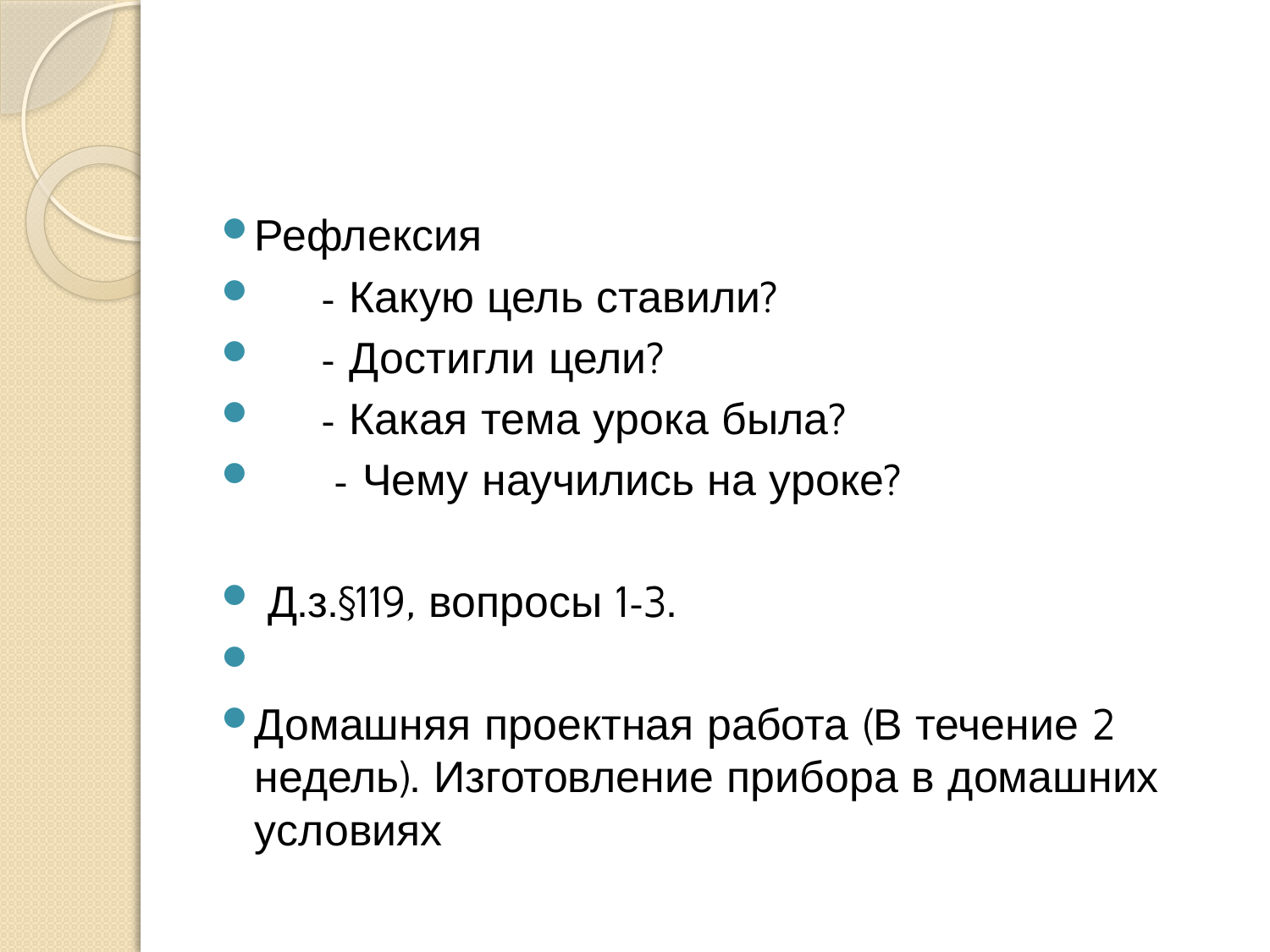

#
Рефлексия
     - Какую цель ставили?
     - Достигли цели?
     - Какая тема урока была?
      - Чему научились на уроке?

 Д.з.§119, вопросы 1-3.

Домашняя проектная работа (В течение 2 недель). Изготовление прибора в домашних условиях